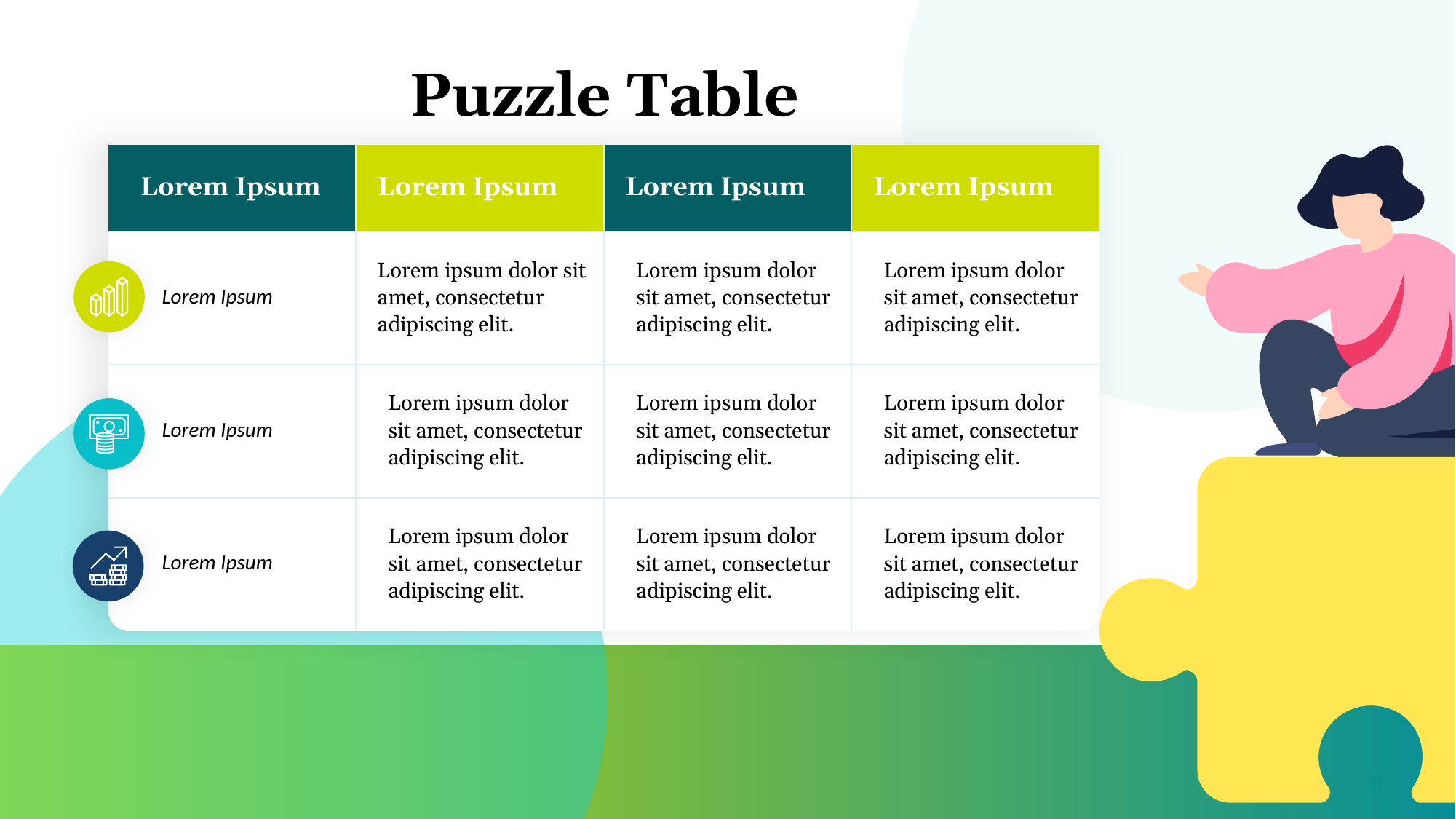

# Puzzle Table

| Lorem Ipsum | Lorem Ipsum | Lorem Ipsum | Lorem Ipsum |
| --- | --- | --- | --- |
| Lorem Ipsum | Lorem ipsum dolor sit amet, consectetur adipiscing elit. | Lorem ipsum dolor sit amet, consectetur adipiscing elit. | Lorem ipsum dolor sit amet, consectetur adipiscing elit. |
| Lorem Ipsum | Lorem ipsum dolor sit amet, consectetur adipiscing elit. | Lorem ipsum dolor sit amet, consectetur adipiscing elit. | Lorem ipsum dolor sit amet, consectetur adipiscing elit. |
| Lorem Ipsum | Lorem ipsum dolor sit amet, consectetur adipiscing elit. | Lorem ipsum dolor sit amet, consectetur adipiscing elit. | Lorem ipsum dolor sit amet, consectetur adipiscing elit. |

6